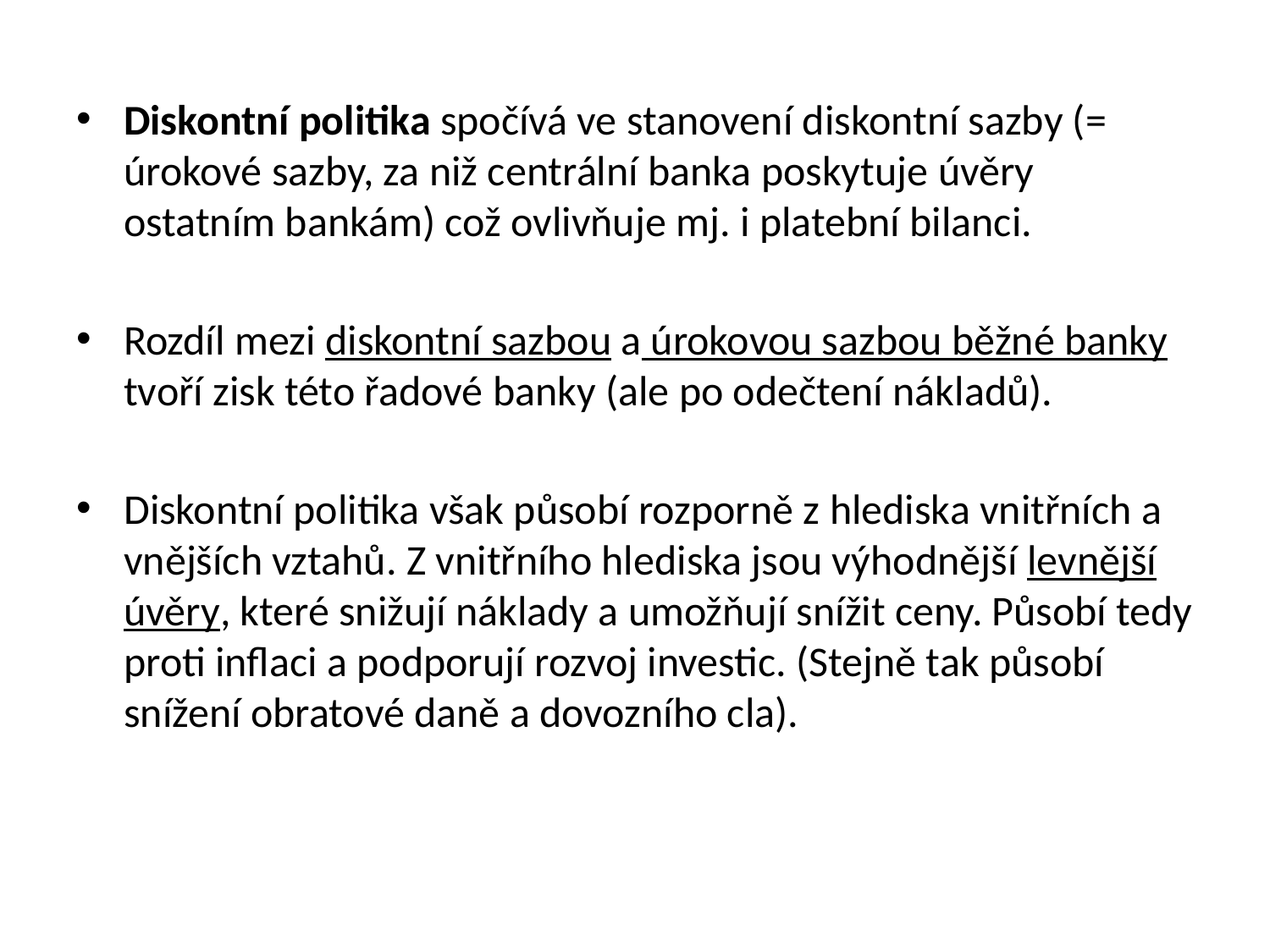

Diskontní politika spočívá ve stanovení diskontní sazby (= úrokové sazby, za niž centrální banka poskytuje úvěry   ostatním bankám) což ovlivňuje mj. i platební bilanci.

Rozdíl mezi diskontní sazbou a úrokovou sazbou běžné banky tvoří zisk této řadové banky (ale po odečtení nákladů).

Diskontní politika však působí rozporně z hlediska vnitřních a vnějších vztahů. Z vnitřního hlediska jsou výhodnější levnější úvěry, které snižují náklady a umožňují snížit ceny. Působí tedy proti inflaci a podporují rozvoj investic. (Stejně tak působí snížení obratové daně a dovozního cla).